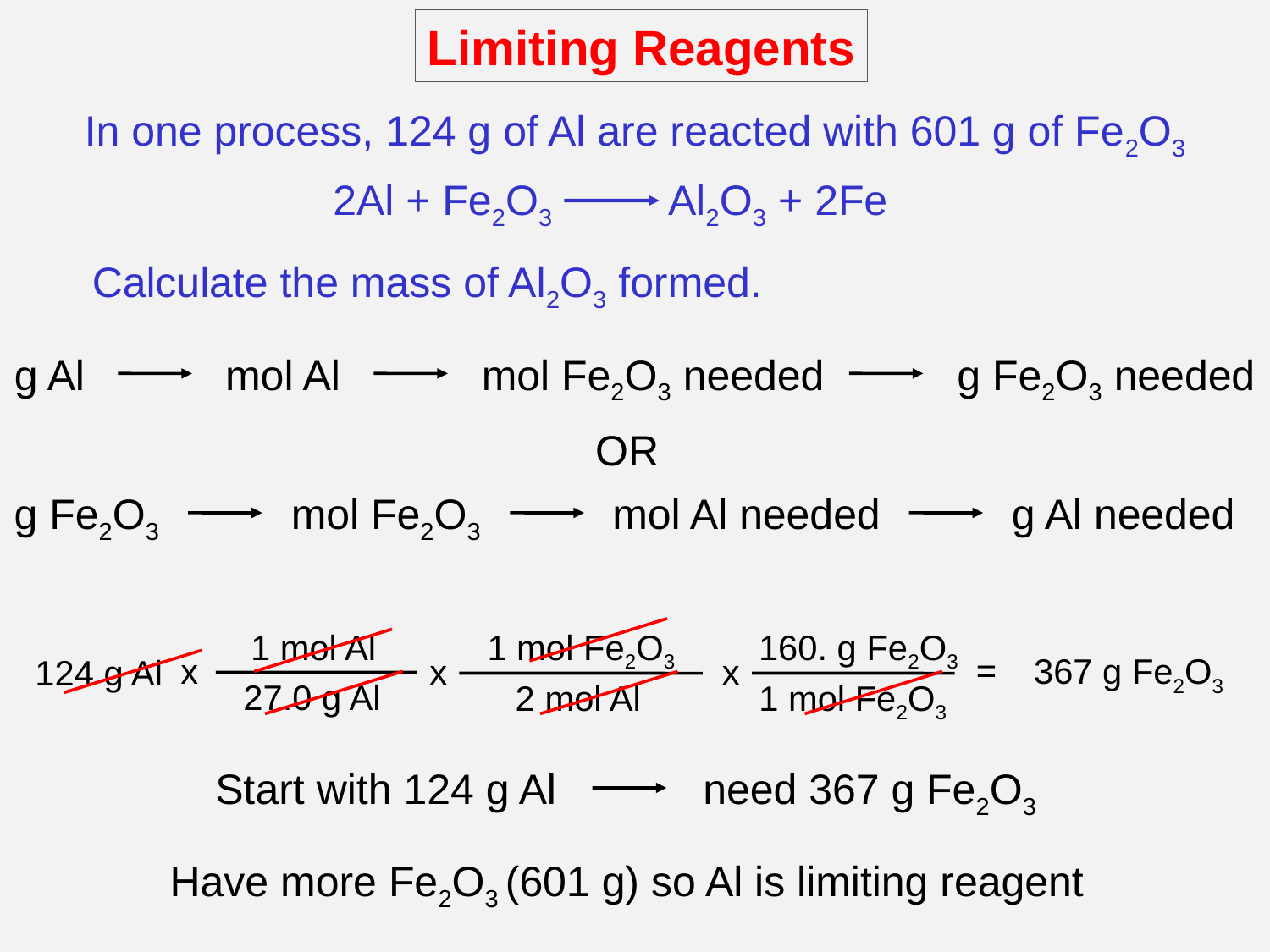

Limiting Reagents
In one process, 124 g of Al are reacted with 601 g of Fe2O3
2Al + Fe2O3          Al2O3 + 2Fe

Calculate the mass of Al2O3 formed.
g Al
mol Al
mol Fe2O3 needed
g Fe2O3 needed

OR
g Fe2O3
mol Fe2O3
mol Al needed
g Al needed

1 mol Fe2O3
x
2 mol Al

160. g Fe2O3
x
1 mol Fe2O3

=
1 mol Al
x
27.0 g Al

367 g Fe2O3
124 g Al

Start with 124 g Al
need 367 g Fe2O3

Have more Fe2O3 (601 g) so Al is limiting reagent